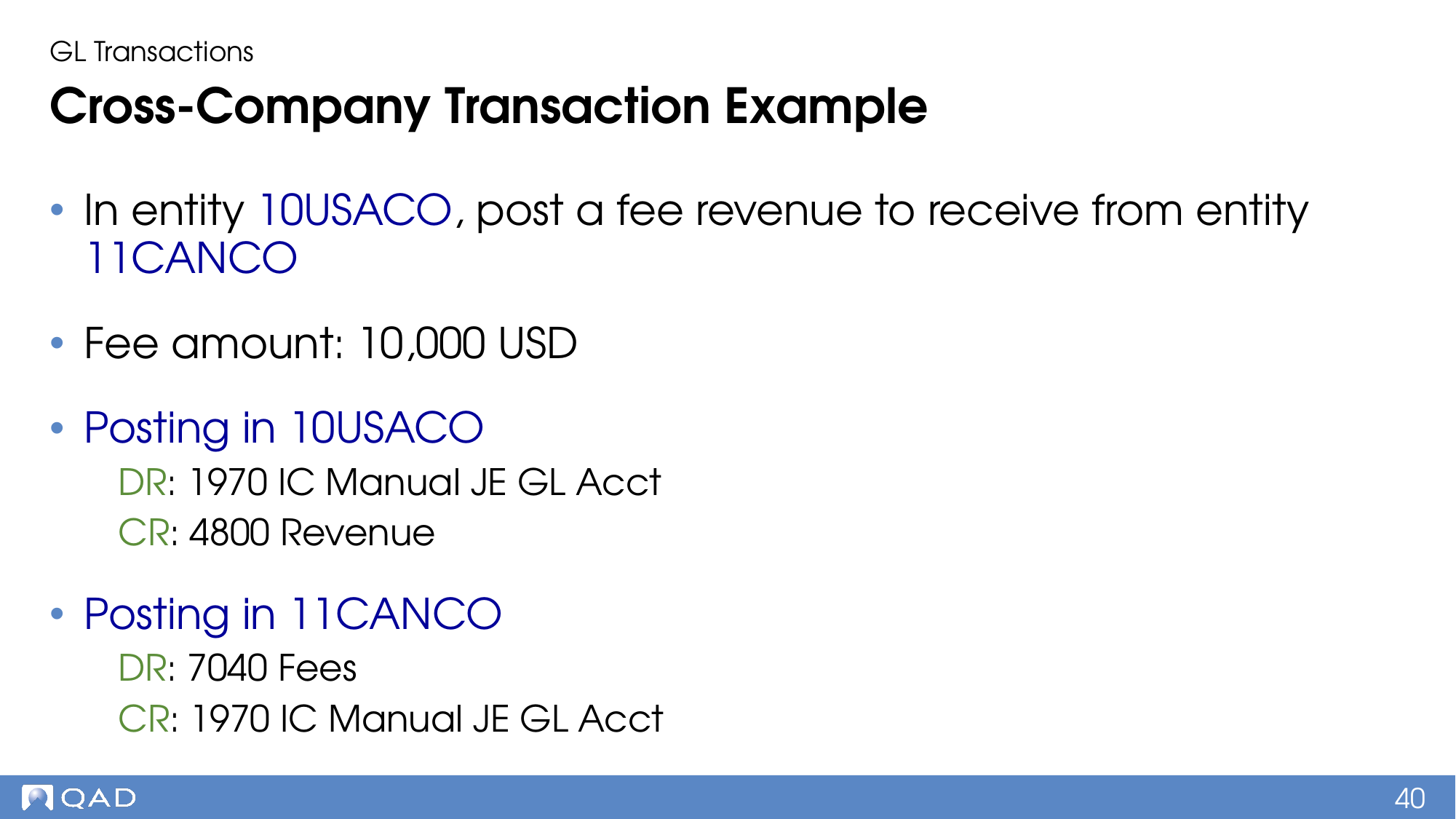

GL Transactions
# Cross-Company Transaction Example
In entity 10USACO, post a fee revenue to receive from entity 11CANCO
Fee amount: 10,000 USD
Posting in 10USACO
DR: 1970 IC Manual JE GL Acct
CR: 4800 Revenue
Posting in 11CANCO
DR: 7040 Fees
CR: 1970 IC Manual JE GL Acct
40